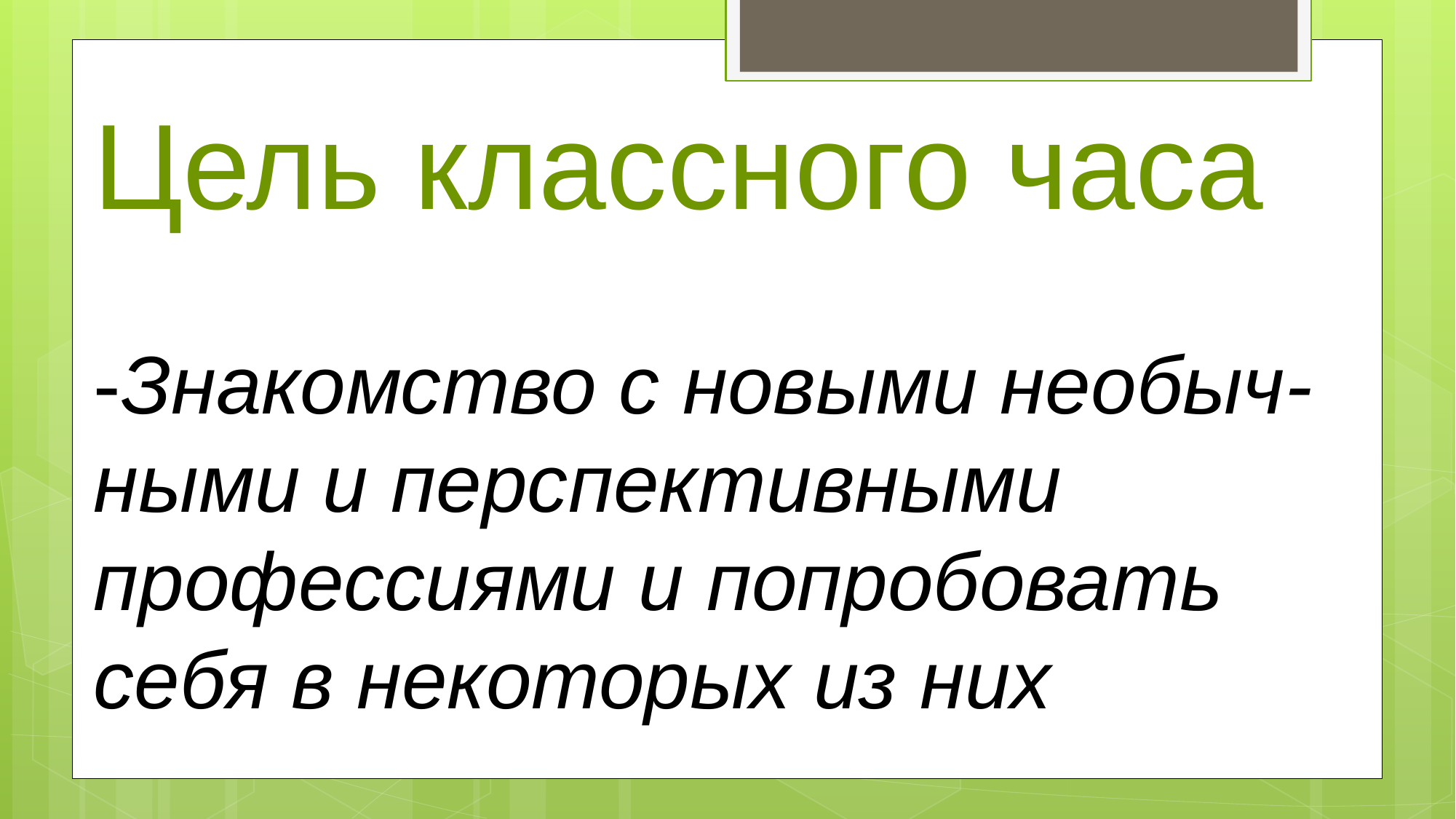

Цель классного часа

-Знакомство c новыми необыч-
ными и перспективными профессиями и попробовать
себя в некоторых из них